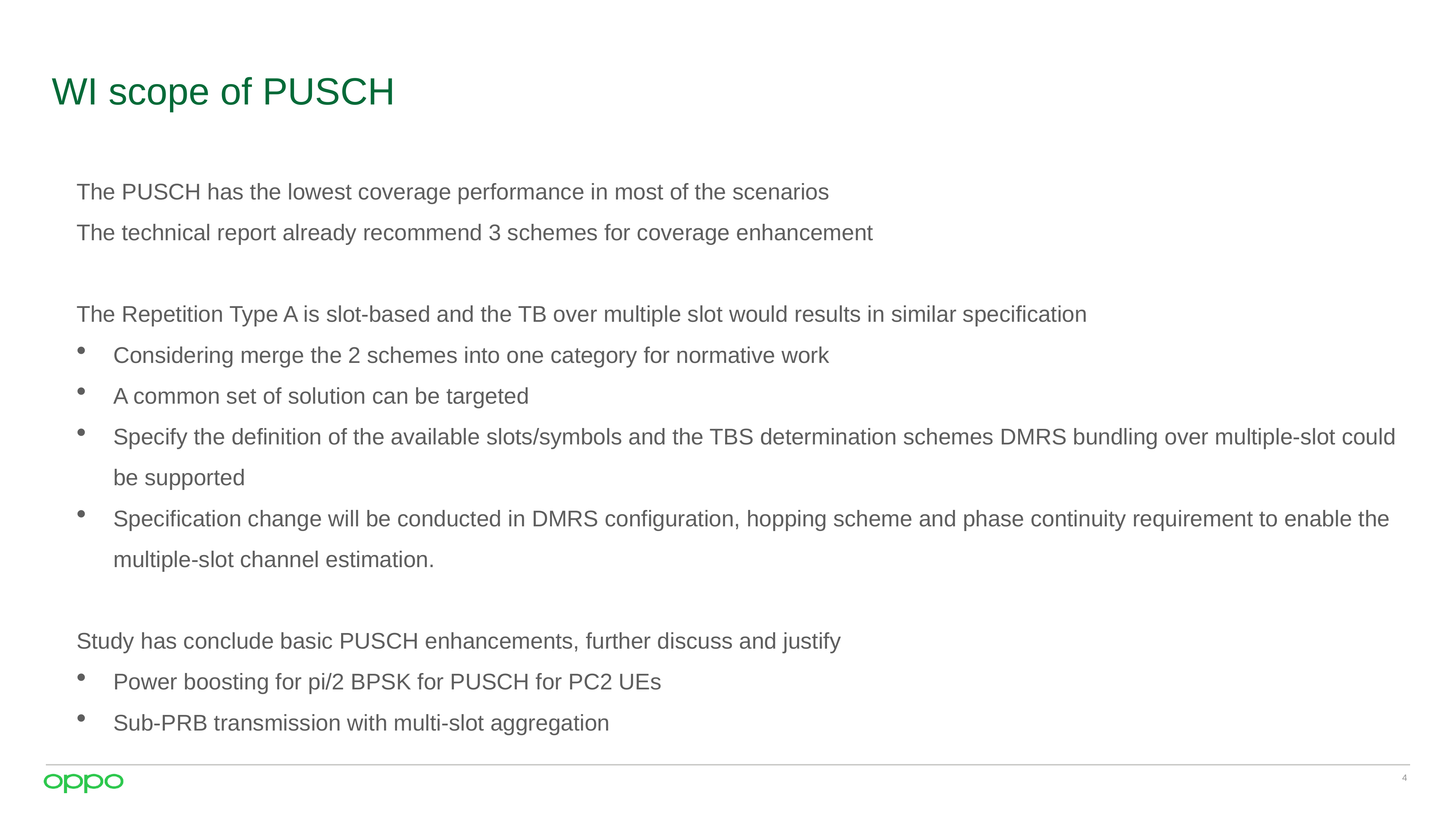

# WI scope of PUSCH
The PUSCH has the lowest coverage performance in most of the scenarios
The technical report already recommend 3 schemes for coverage enhancement

The Repetition Type A is slot-based and the TB over multiple slot would results in similar specification
Considering merge the 2 schemes into one category for normative work
A common set of solution can be targeted
Specify the definition of the available slots/symbols and the TBS determination schemes DMRS bundling over multiple-slot could be supported
Specification change will be conducted in DMRS configuration, hopping scheme and phase continuity requirement to enable the multiple-slot channel estimation.

Study has conclude basic PUSCH enhancements, further discuss and justify
Power boosting for pi/2 BPSK for PUSCH for PC2 UEs
Sub-PRB transmission with multi-slot aggregation